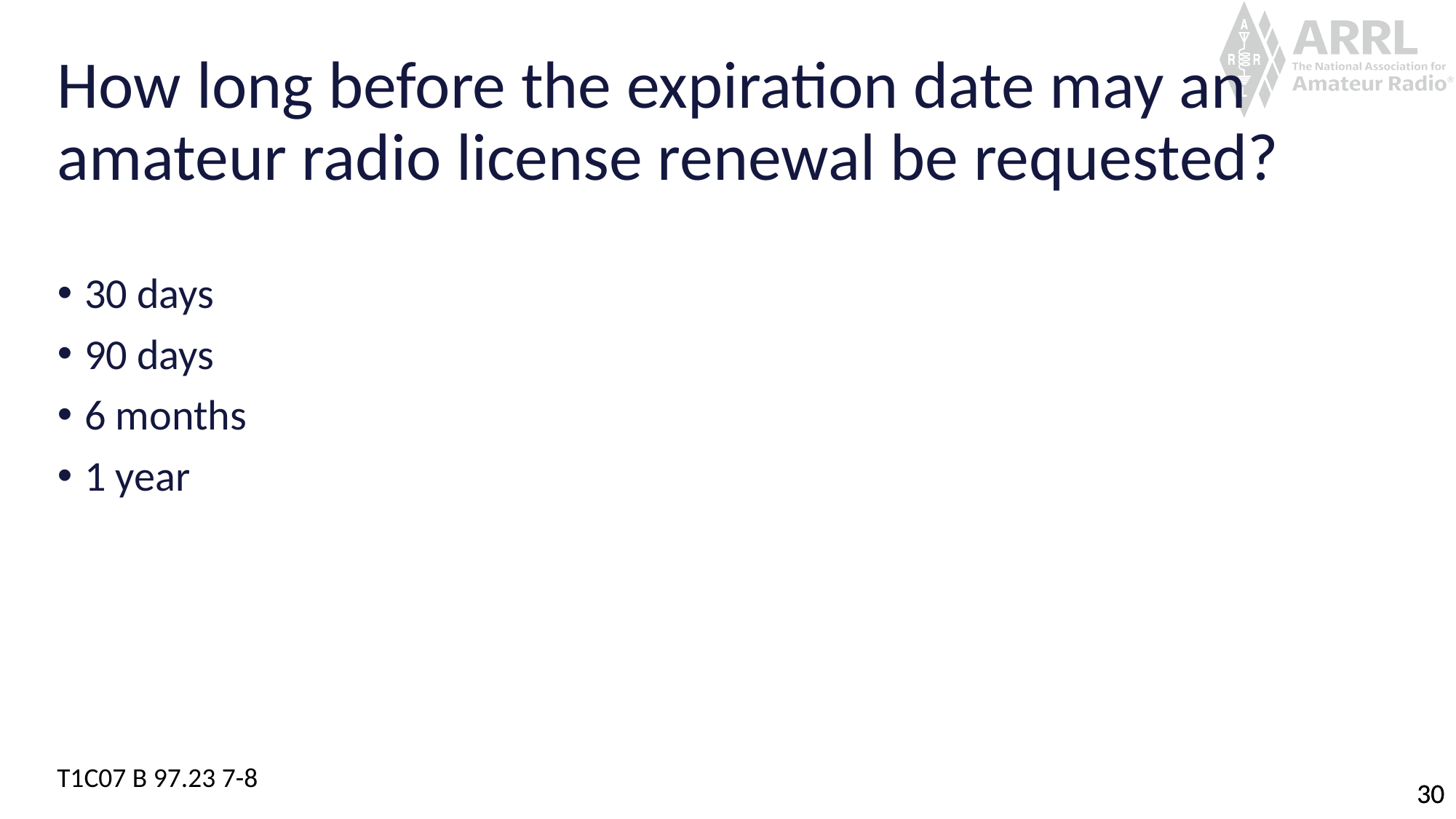

# How long before the expiration date may an amateur radio license renewal be requested?
30 days
90 days
6 months
1 year
T1C07 B 97.23 7-8